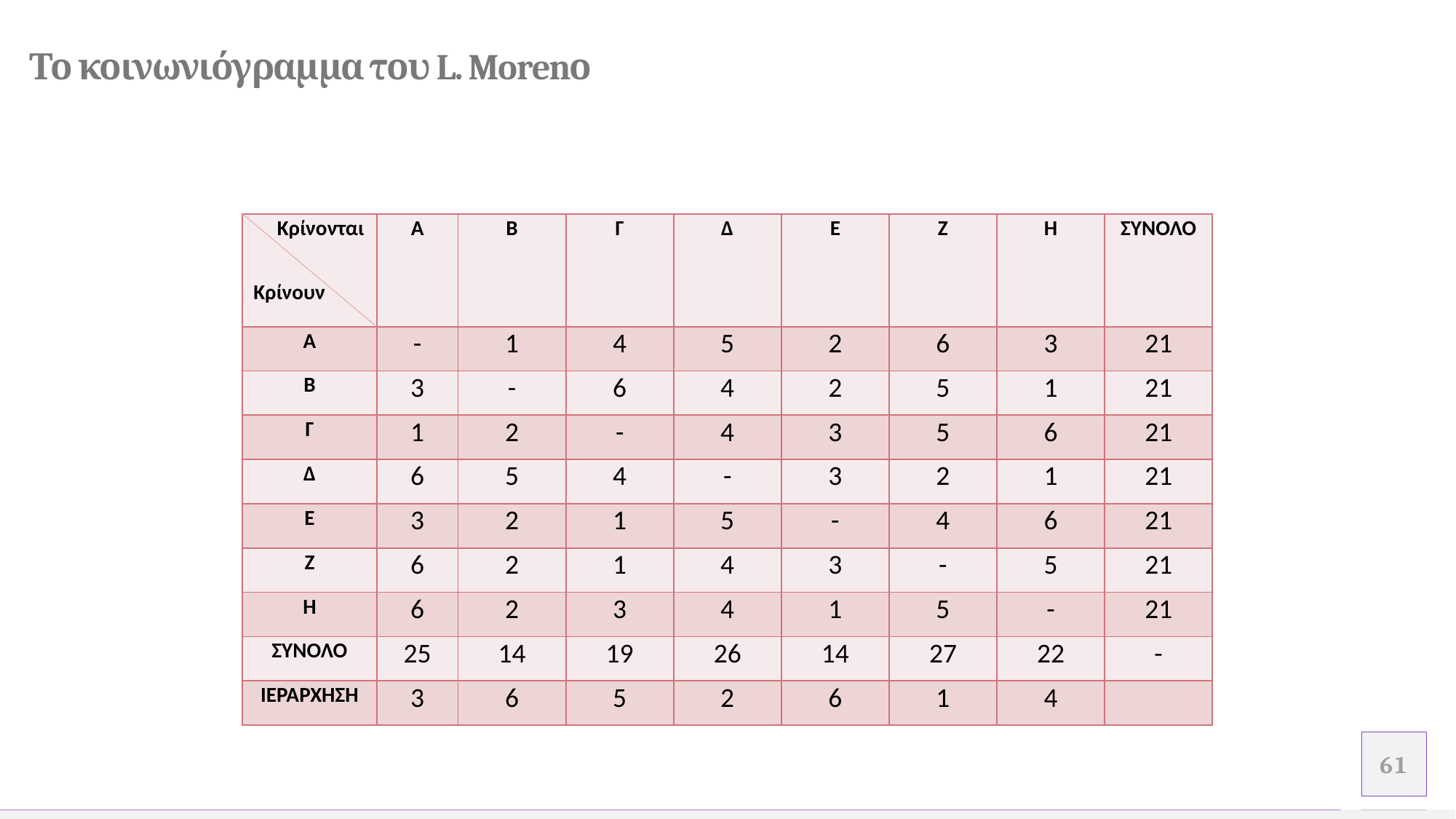

# Το κοινωνιόγραμμα του L. Morenο
| Κρίνονται Κρίνουν | Α | Β | Γ | Δ | Ε | Ζ | Η | ΣΥΝΟΛΟ |
| --- | --- | --- | --- | --- | --- | --- | --- | --- |
| Α | - | 1 | 4 | 5 | 2 | 6 | 3 | 21 |
| Β | 3 | - | 6 | 4 | 2 | 5 | 1 | 21 |
| Γ | 1 | 2 | - | 4 | 3 | 5 | 6 | 21 |
| Δ | 6 | 5 | 4 | - | 3 | 2 | 1 | 21 |
| Ε | 3 | 2 | 1 | 5 | - | 4 | 6 | 21 |
| Ζ | 6 | 2 | 1 | 4 | 3 | - | 5 | 21 |
| Η | 6 | 2 | 3 | 4 | 1 | 5 | - | 21 |
| ΣΥΝΟΛΟ | 25 | 14 | 19 | 26 | 14 | 27 | 22 | - |
| ΙΕΡΑΡΧΗΣΗ | 3 | 6 | 5 | 2 | 6 | 1 | 4 |  |
.
.
61
Προσθέστε υποσέλιδο